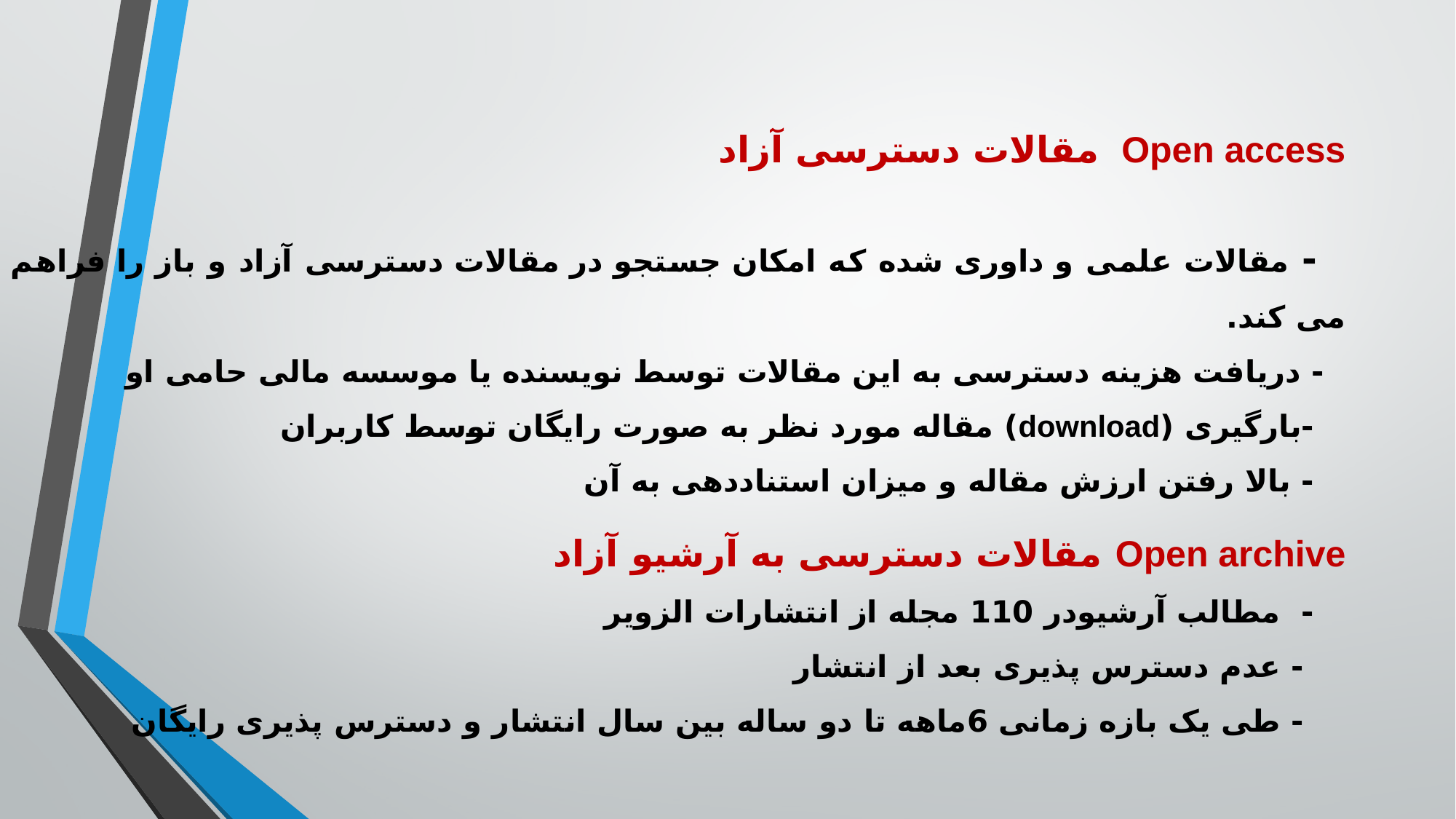

Open access  مقالات دسترسی آزاد

  - مقالات علمی و داوری شده که امکان جستجو در مقالات دسترسی آزاد و باز را فراهم می کند.
  - دریافت هزینه دسترسی به این مقالات توسط نویسنده یا موسسه مالی حامی او
   -بارگیری (download) مقاله مورد نظر به صورت رایگان توسط کاربران
   - بالا رفتن ارزش مقاله و میزان استناددهی به آن

Open archive مقالات دسترسی به آرشیو آزاد
   -  مطالب آرشیودر 110 مجله از انتشارات الزویر
    - عدم دسترس پذیری بعد از انتشار
    - طی یک بازه زمانی 6ماهه تا دو ساله بین سال انتشار و دسترس پذیری رایگان